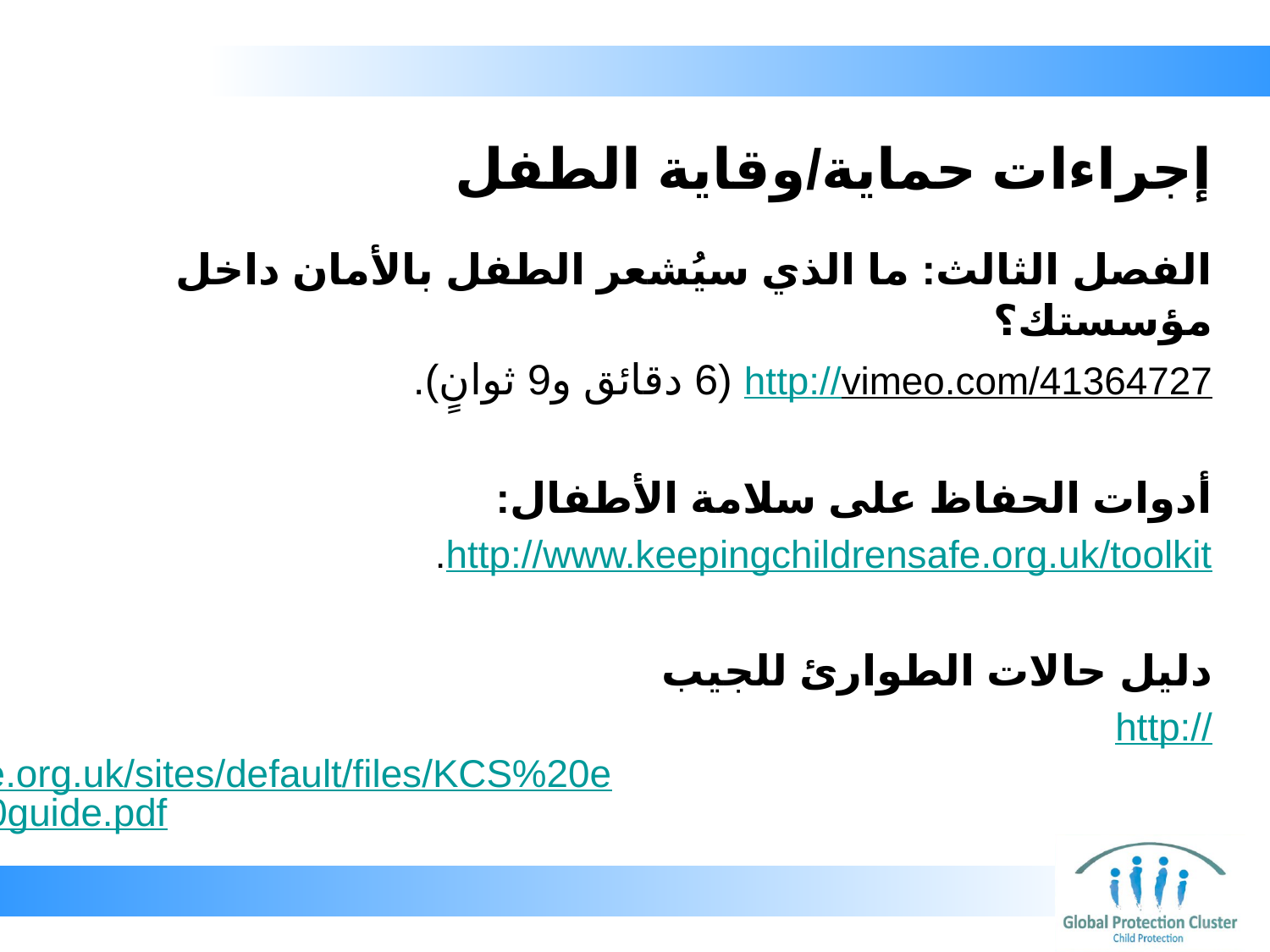

# إجراءات حماية/وقاية الطفل
الفصل الثالث: ما الذي سيُشعر الطفل بالأمان داخل مؤسستك؟
http://vimeo.com/41364727 (6 دقائق و9 ثوانٍ).

أدوات الحفاظ على سلامة الأطفال:
http://www.keepingchildrensafe.org.uk/toolkit.

دليل حالات الطوارئ للجيب
http://www.keepingchildrensafe.org.uk/sites/default/files/KCS%20emergency%20pocket%20guide.pdf